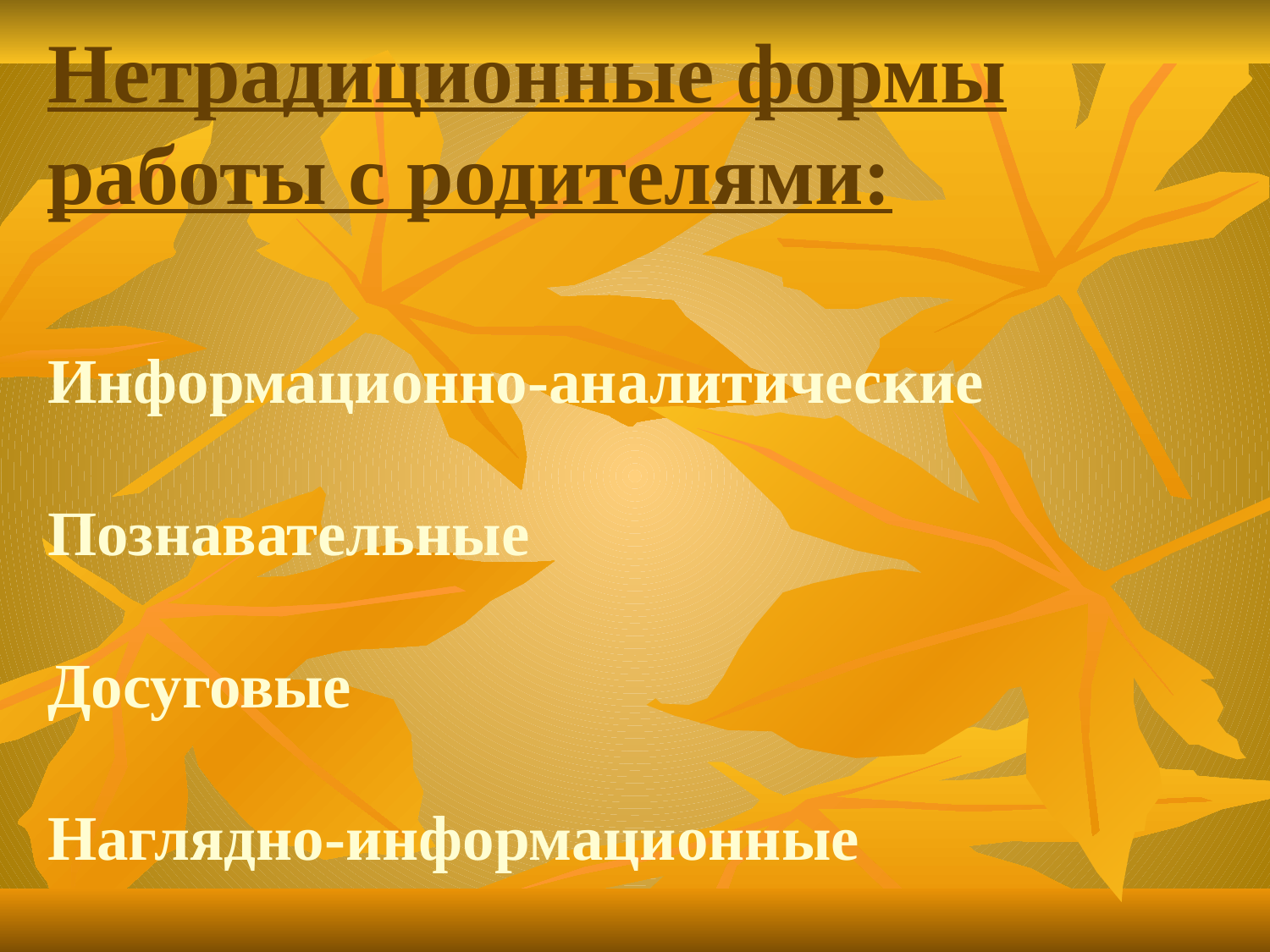

# Нетрадиционные формы работы с родителями: Информационно-аналитические Познавательные Досуговые Наглядно-информационные